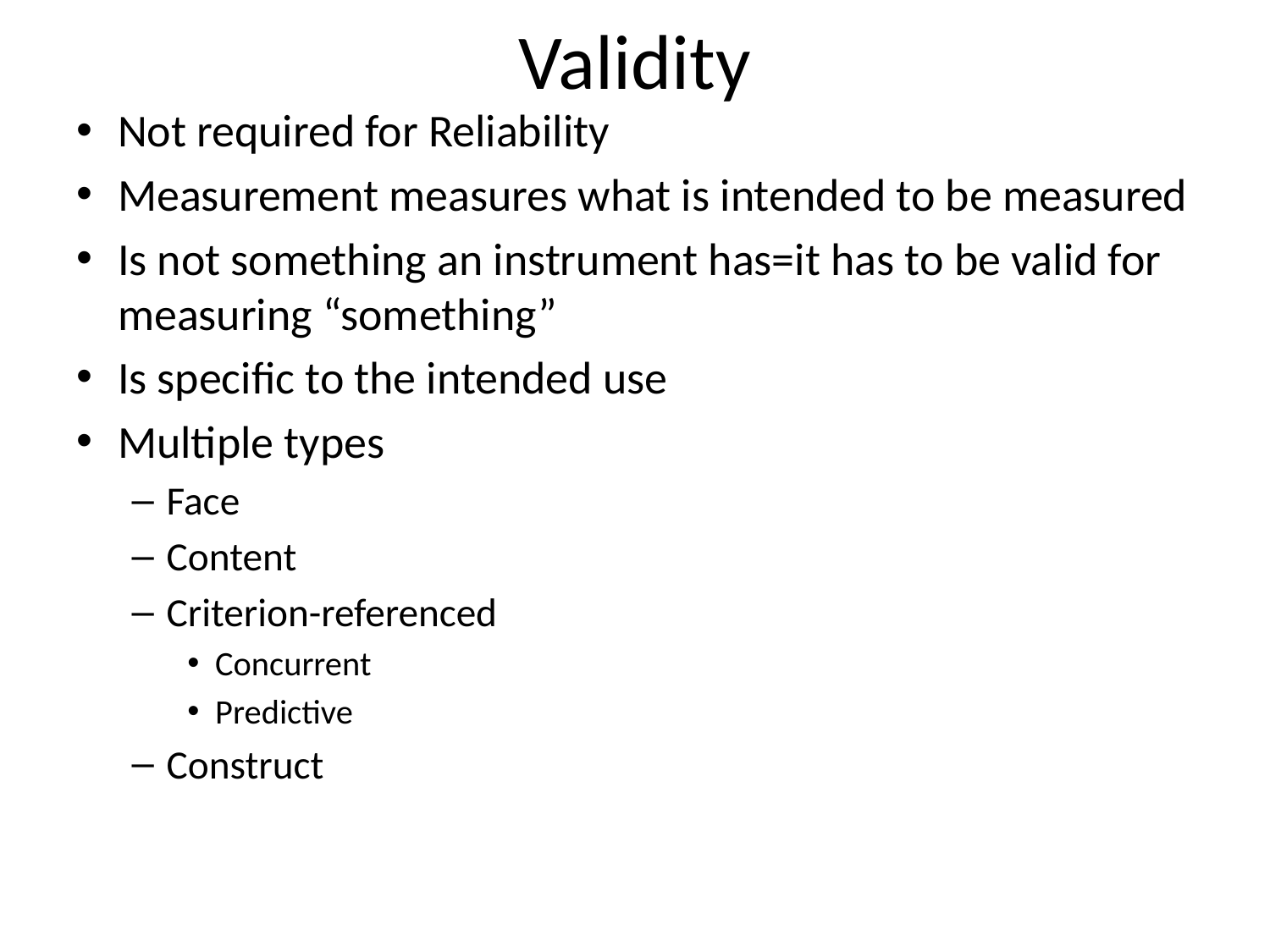

# Validity
Not required for Reliability
Measurement measures what is intended to be measured
Is not something an instrument has=it has to be valid for measuring “something”
Is specific to the intended use
Multiple types
Face
Content
Criterion-referenced
Concurrent
Predictive
Construct